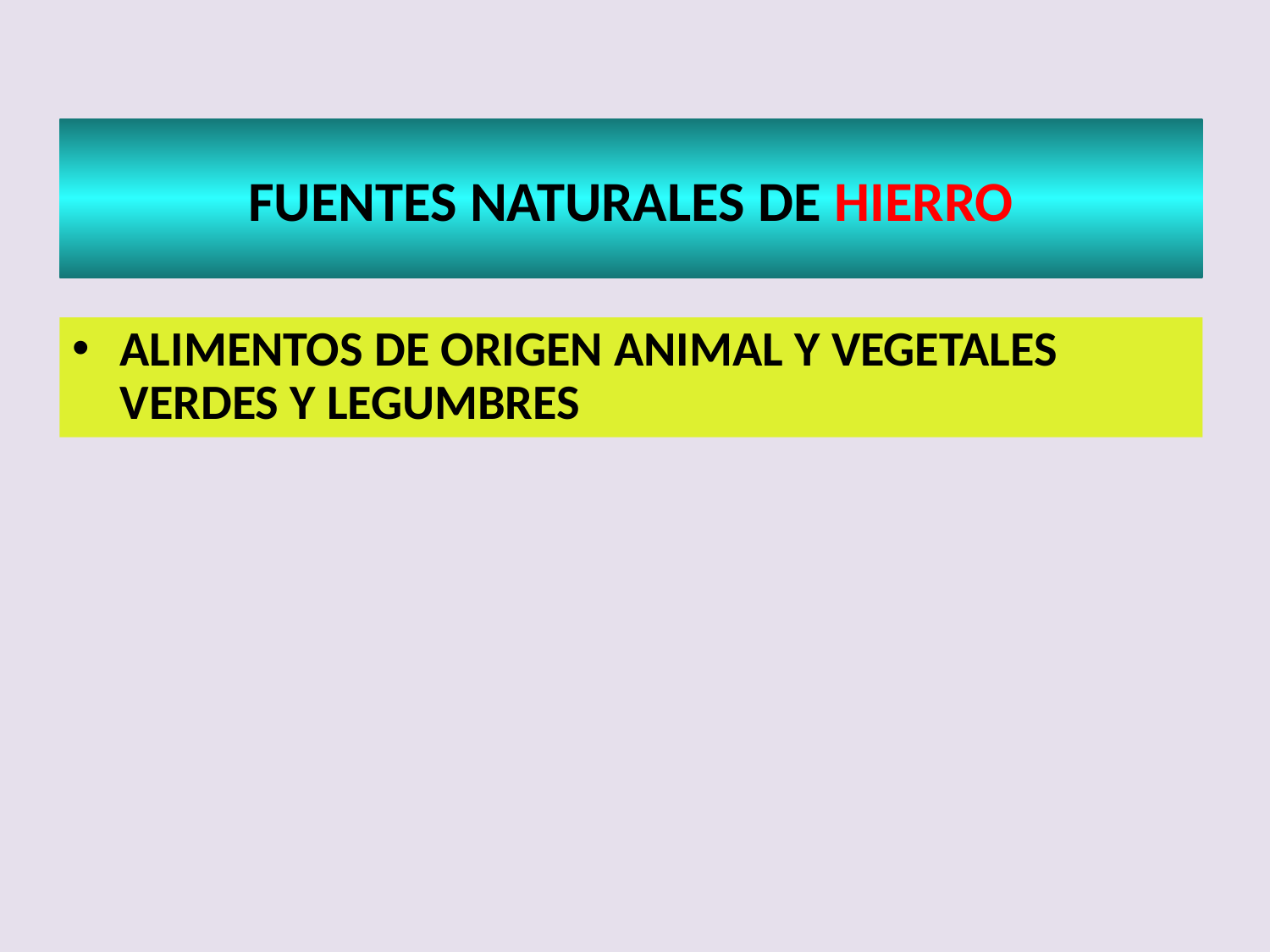

# FUENTES NATURALES DE HIERRO
ALIMENTOS DE ORIGEN ANIMAL Y VEGETALES VERDES Y LEGUMBRES